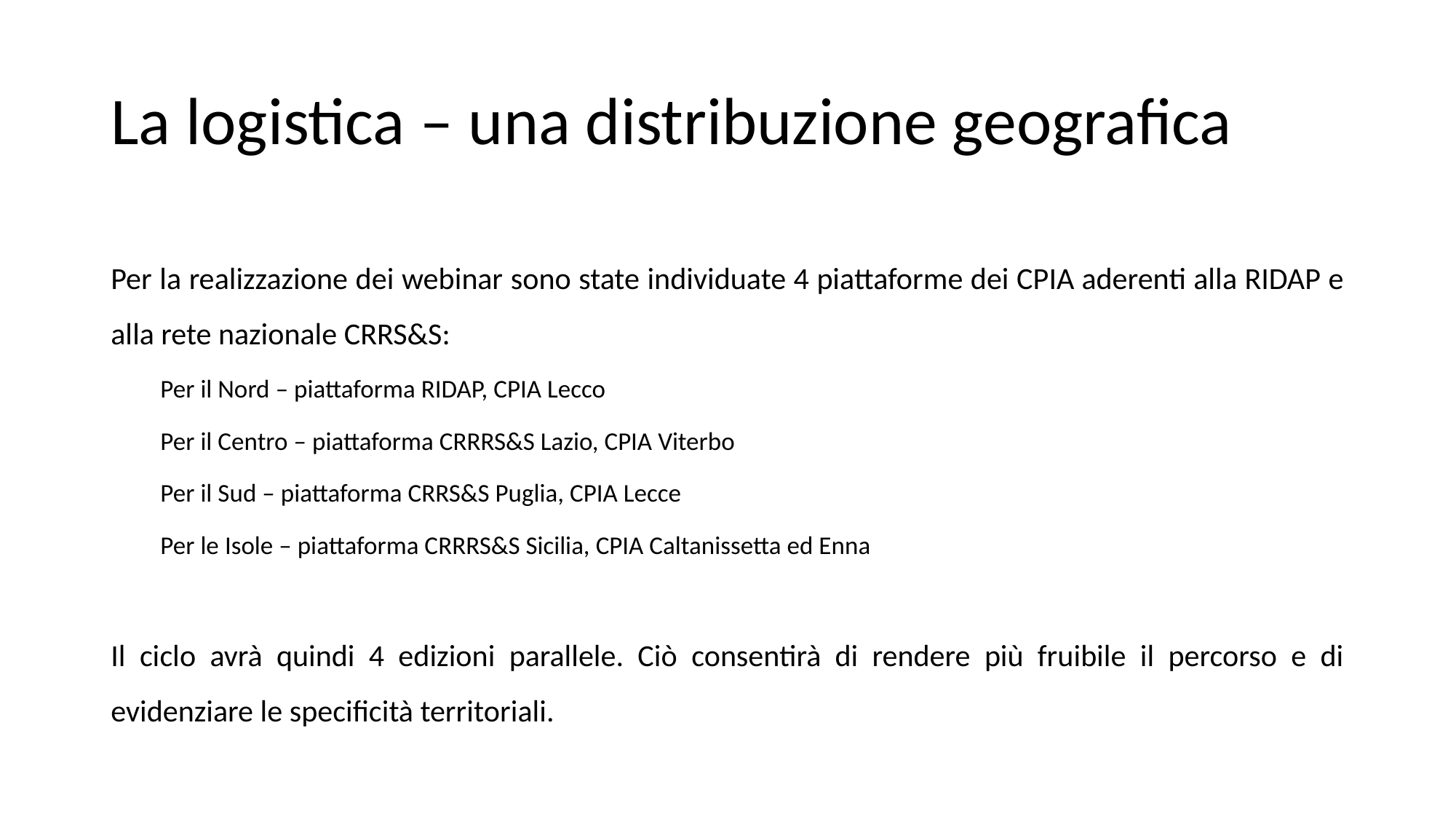

# La logistica – una distribuzione geografica
Per la realizzazione dei webinar sono state individuate 4 piattaforme dei CPIA aderenti alla RIDAP e alla rete nazionale CRRS&S:
Per il Nord – piattaforma RIDAP, CPIA Lecco
Per il Centro – piattaforma CRRRS&S Lazio, CPIA Viterbo
Per il Sud – piattaforma CRRS&S Puglia, CPIA Lecce
Per le Isole – piattaforma CRRRS&S Sicilia, CPIA Caltanissetta ed Enna

Il ciclo avrà quindi 4 edizioni parallele. Ciò consentirà di rendere più fruibile il percorso e di evidenziare le specificità territoriali.